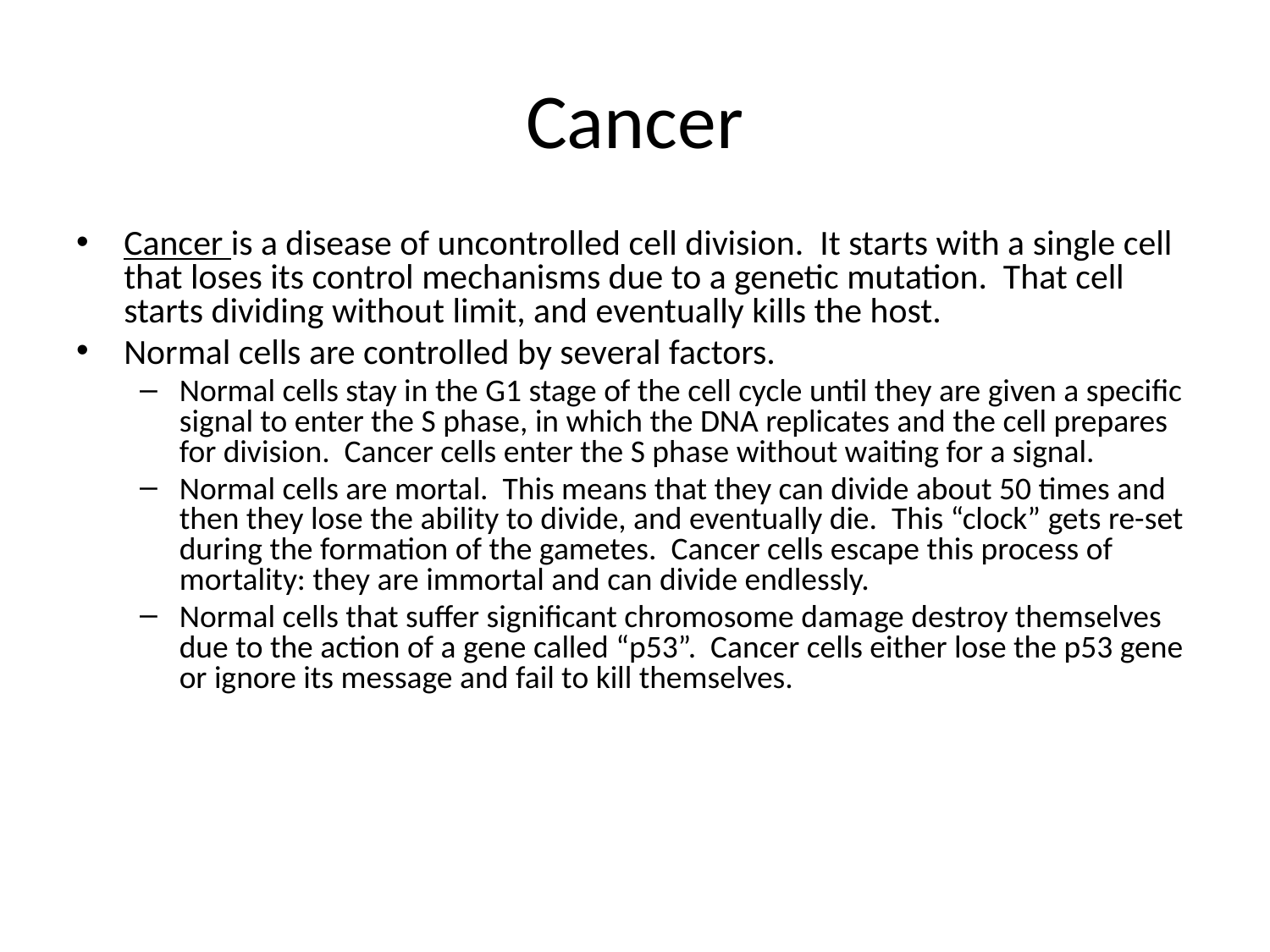

# Cancer
Cancer is a disease of uncontrolled cell division.  It starts with a single cell that loses its control mechanisms due to a genetic mutation.  That cell starts dividing without limit, and eventually kills the host.
Normal cells are controlled by several factors.
Normal cells stay in the G1 stage of the cell cycle until they are given a specific signal to enter the S phase, in which the DNA replicates and the cell prepares for division.  Cancer cells enter the S phase without waiting for a signal.
Normal cells are mortal.  This means that they can divide about 50 times and then they lose the ability to divide, and eventually die.  This “clock” gets re-set during the formation of the gametes.  Cancer cells escape this process of mortality: they are immortal and can divide endlessly.
Normal cells that suffer significant chromosome damage destroy themselves due to the action of a gene called “p53”.  Cancer cells either lose the p53 gene or ignore its message and fail to kill themselves.